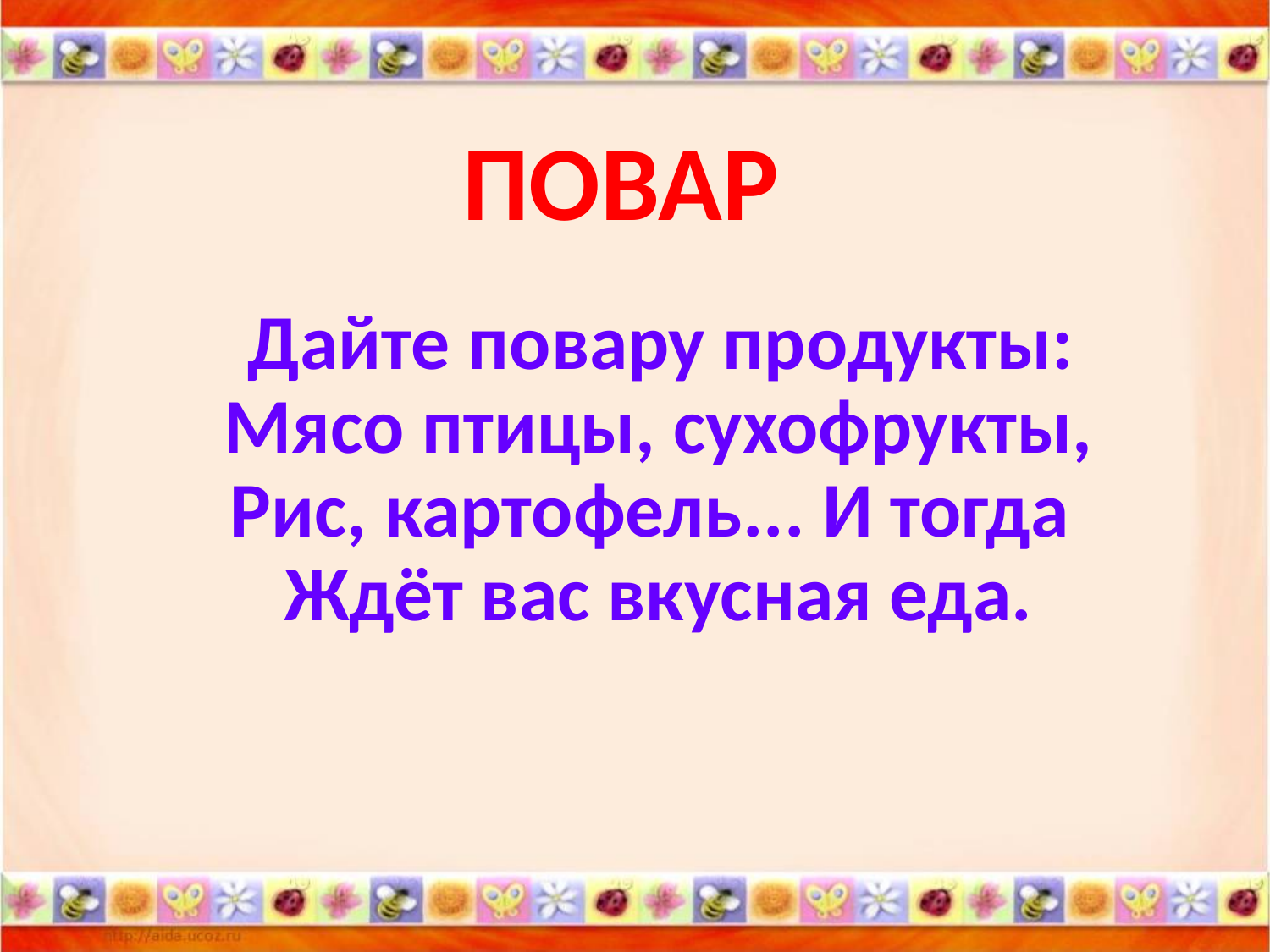

# ПОВАР
   Дайте повару продукты:
Мясо птицы, сухофрукты,
Рис, картофель... И тогда
Ждёт вас вкусная еда.